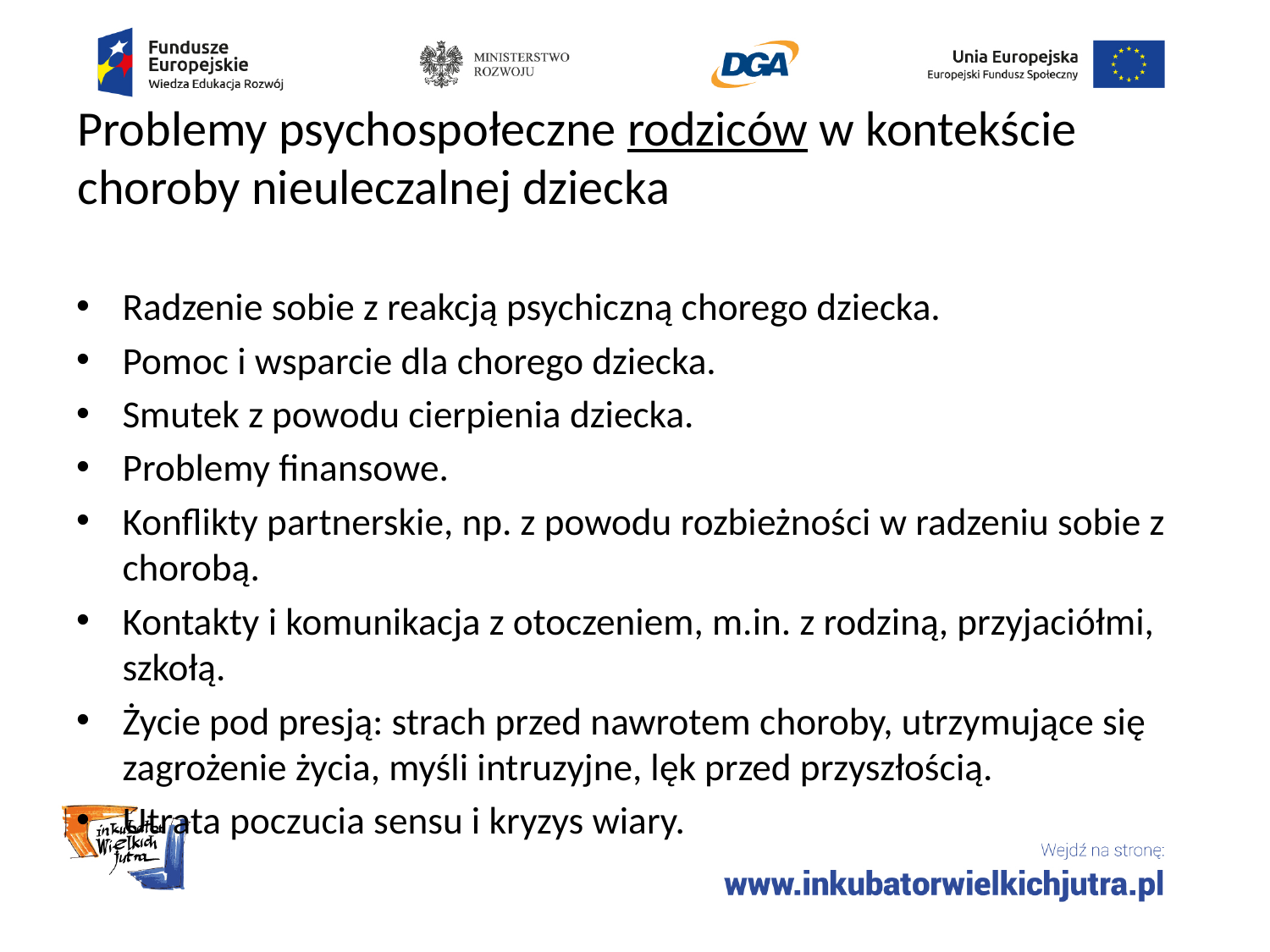

# Problemy psychospołeczne rodziców w kontekście choroby nieuleczalnej dziecka

Radzenie sobie z reakcją psychiczną chorego dziecka.
Pomoc i wsparcie dla chorego dziecka.
Smutek z powodu cierpienia dziecka.
Problemy finansowe.
Konflikty partnerskie, np. z powodu rozbieżności w radzeniu sobie z chorobą.
Kontakty i komunikacja z otoczeniem, m.in. z rodziną, przyjaciółmi, szkołą.
Życie pod presją: strach przed nawrotem choroby, utrzymujące się zagrożenie życia, myśli intruzyjne, lęk przed przyszłością.
Utrata poczucia sensu i kryzys wiary.